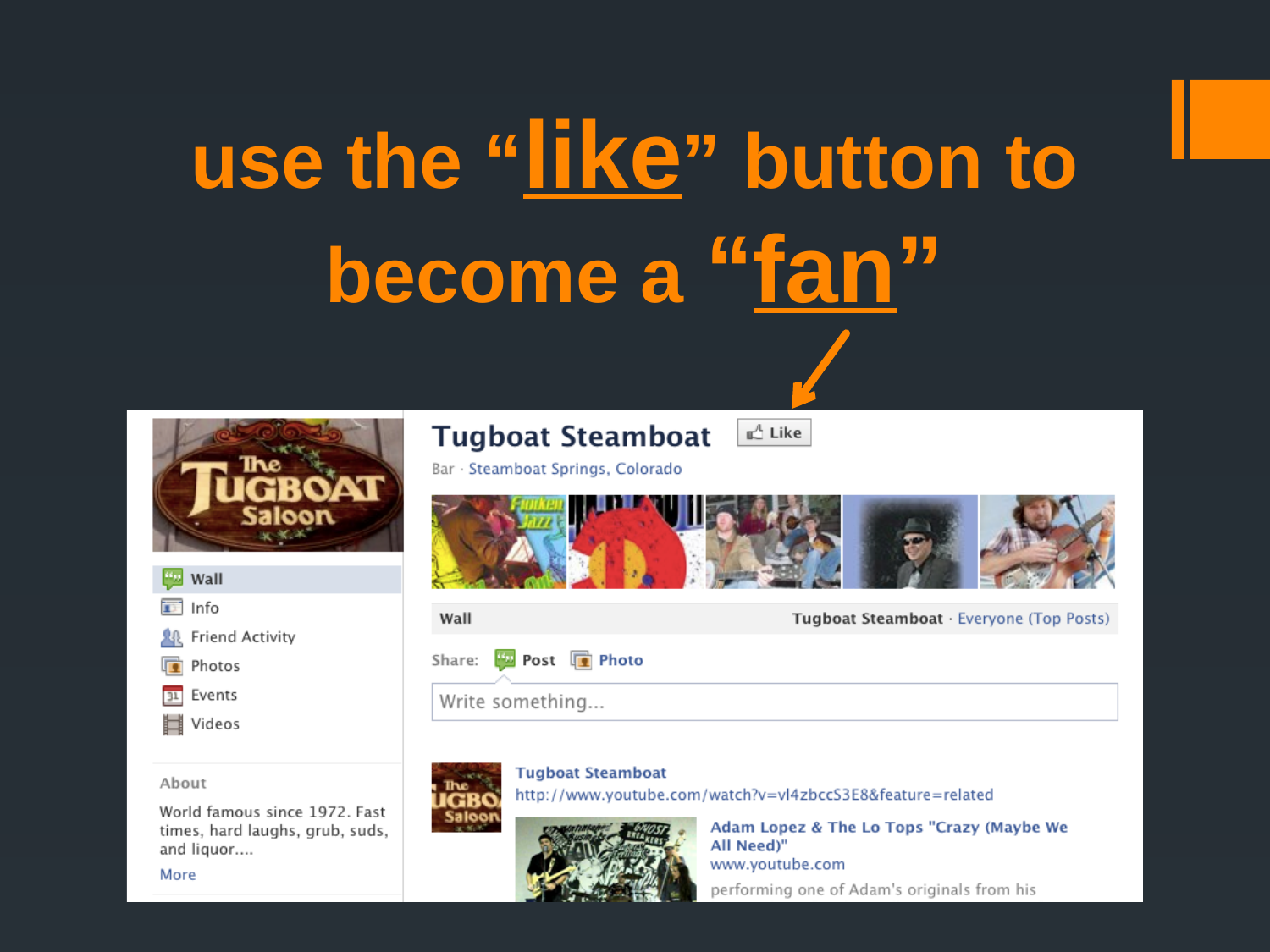

# use the “like” button to become a “fan”